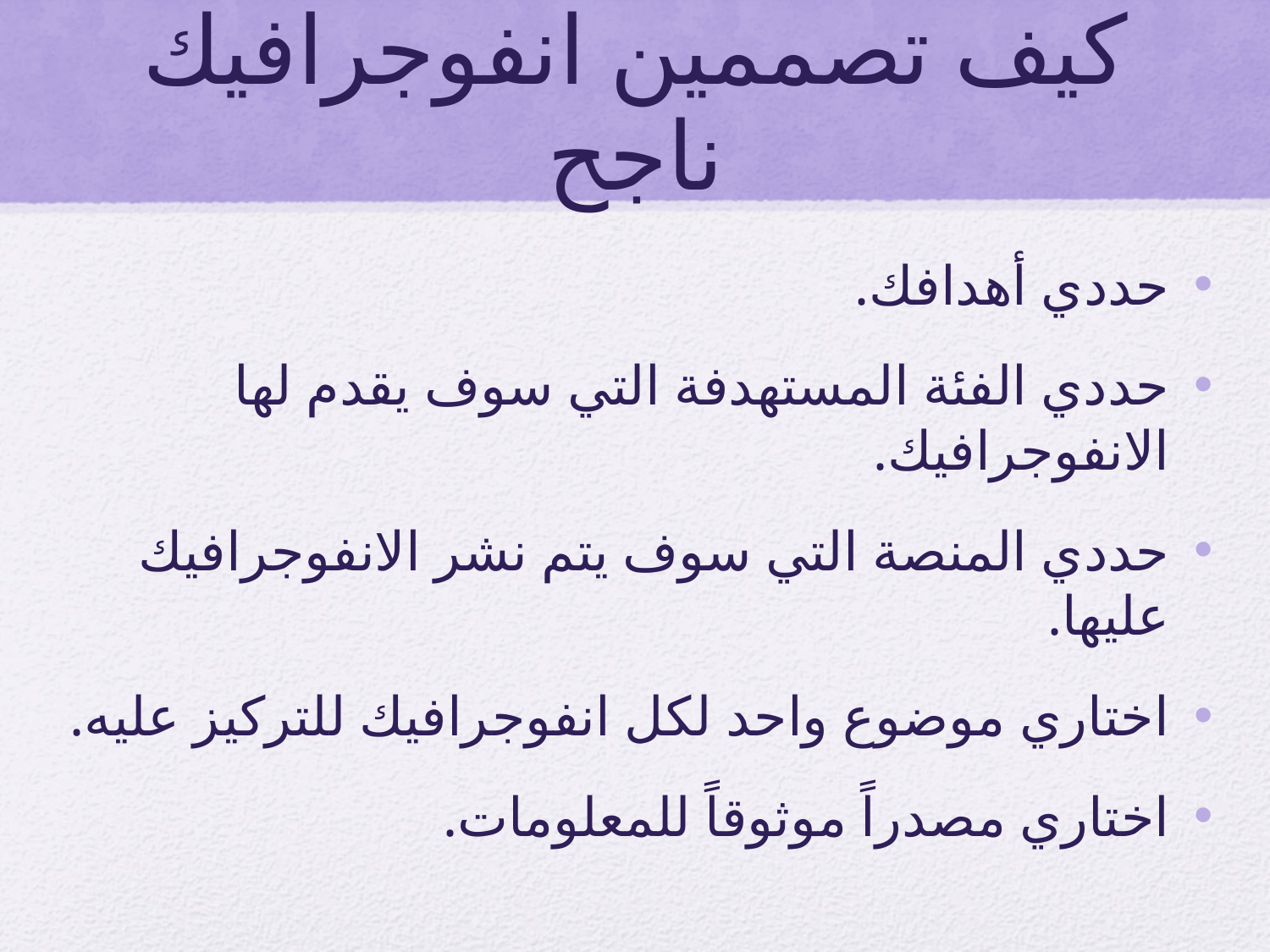

# كيف تصممين انفوجرافيك ناجح
حددي أهدافك.
حددي الفئة المستهدفة التي سوف يقدم لها الانفوجرافيك.
حددي المنصة التي سوف يتم نشر الانفوجرافيك عليها.
اختاري موضوع واحد لكل انفوجرافيك للتركيز عليه.
اختاري مصدراً موثوقاً للمعلومات.